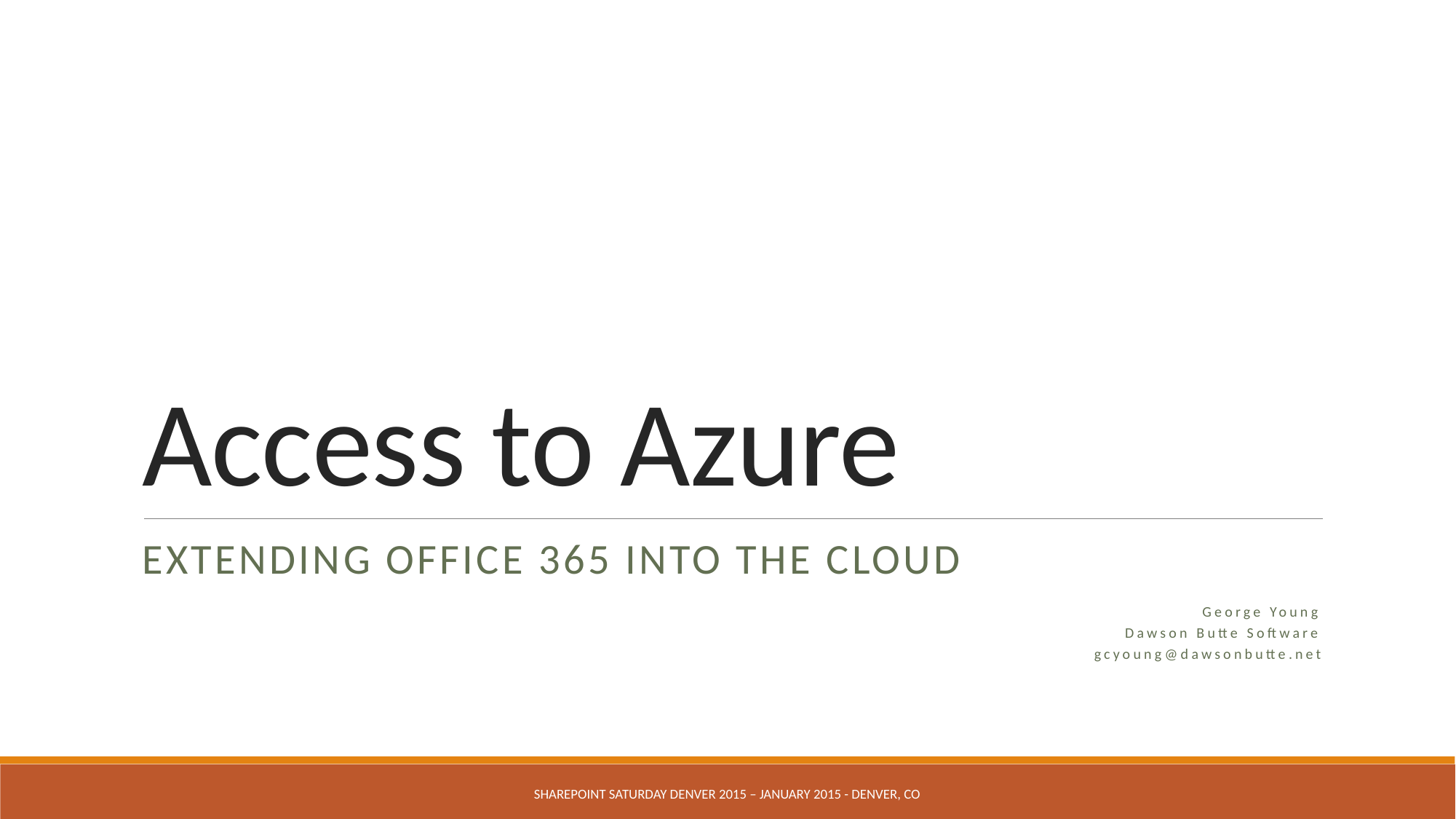

# Access to Azure
Extending office 365 into the Cloud
George Young
Dawson Butte Software
gcyoung@dawsonbutte.net
SHAREPOINT SATURDAY DENVER 2015 – January 2015 - DENVER, CO